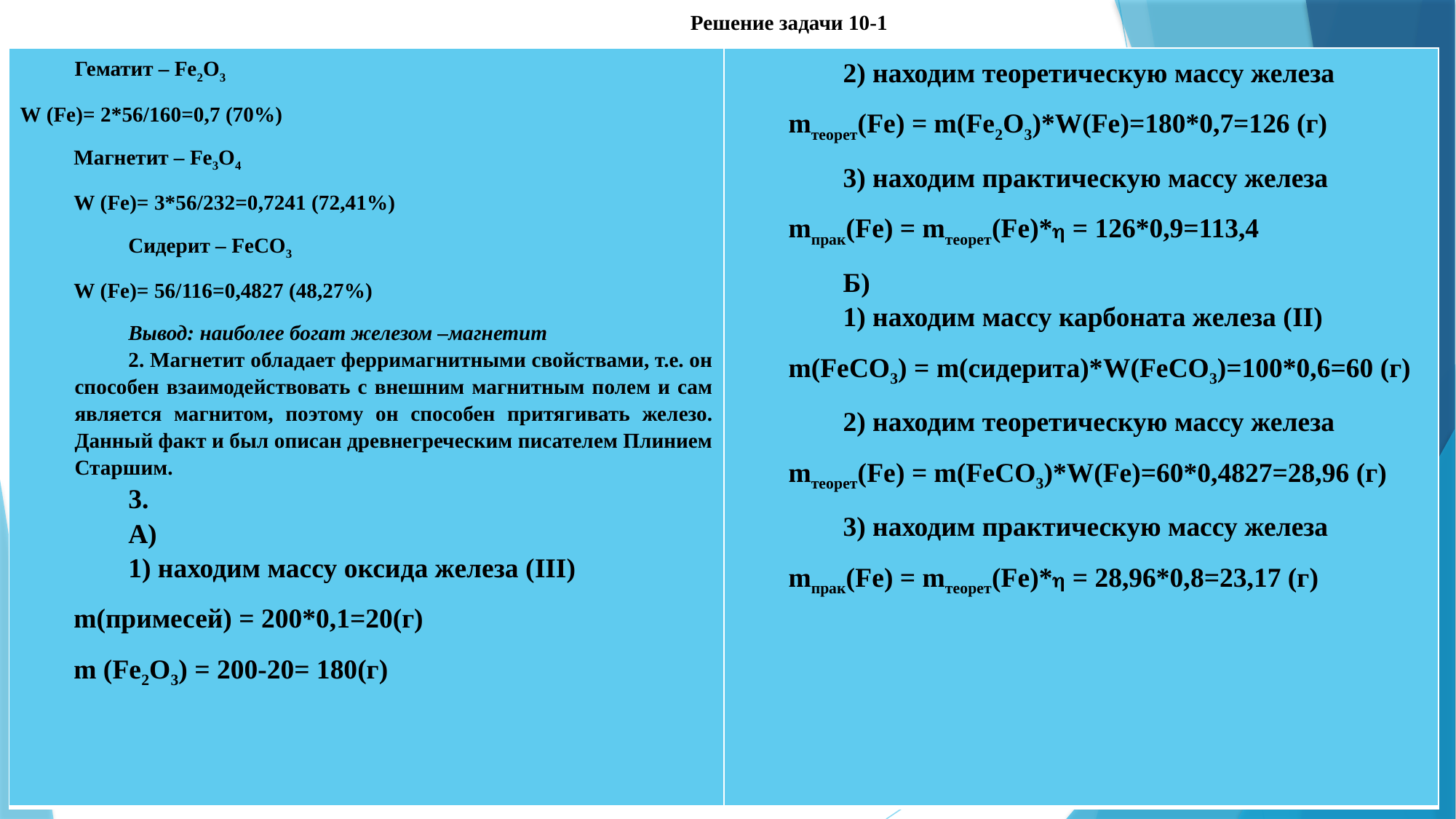

Решение задачи 10-1

| Гематит – Fe2O3 W (Fe)= 2\*56/160=0,7 (70%) Магнетит – Fe3O4 W (Fe)= 3\*56/232=0,7241 (72,41%) Сидерит – FeСO3 W (Fe)= 56/116=0,4827 (48,27%) Вывод: наиболее богат железом –магнетит 2. Магнетит обладает ферримагнитными свойствами, т.е. он способен взаимодействовать с внешним магнитным полем и сам является магнитом, поэтому он способен притягивать железо. Данный факт и был описан древнегреческим писателем Плинием Старшим. 3. А) 1) находим массу оксида железа (III) m(примесей) = 200\*0,1=20(г) m (Fe2O3) = 200-20= 180(г) | 2) находим теоретическую массу железа mтеорет(Fe) = m(Fe2O3)\*W(Fe)=180\*0,7=126 (г) 3) находим практическую массу железа mпрак(Fe) = mтеорет(Fe)\*η = 126\*0,9=113,4 Б) 1) находим массу карбоната железа (II) m(FeСO3) = m(сидерита)\*W(FeСO3)=100\*0,6=60 (г) 2) находим теоретическую массу железа mтеорет(Fe) = m(FeСO3)\*W(Fe)=60\*0,4827=28,96 (г) 3) находим практическую массу железа mпрак(Fe) = mтеорет(Fe)\*η = 28,96\*0,8=23,17 (г) |
| --- | --- |